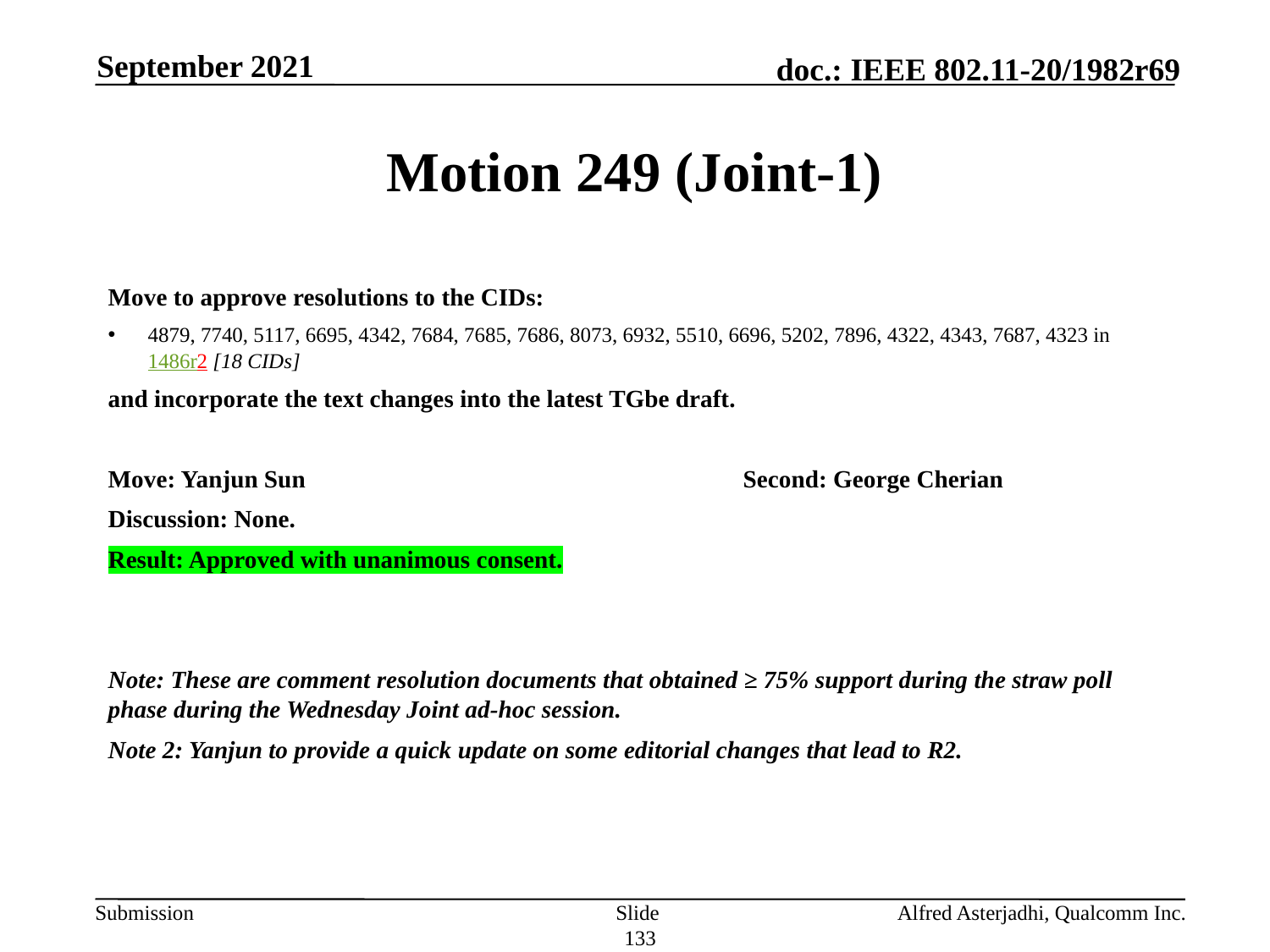

September 2021
# Motion 249 (Joint-1)
Move to approve resolutions to the CIDs:
4879, 7740, 5117, 6695, 4342, 7684, 7685, 7686, 8073, 6932, 5510, 6696, 5202, 7896, 4322, 4343, 7687, 4323 in 1486r2 [18 CIDs]
and incorporate the text changes into the latest TGbe draft.

Move: Yanjun Sun				Second: George Cherian
Discussion: None.
Result: Approved with unanimous consent.

Note: These are comment resolution documents that obtained ≥ 75% support during the straw poll phase during the Wednesday Joint ad-hoc session.
Note 2: Yanjun to provide a quick update on some editorial changes that lead to R2.
Slide 133
Alfred Asterjadhi, Qualcomm Inc.